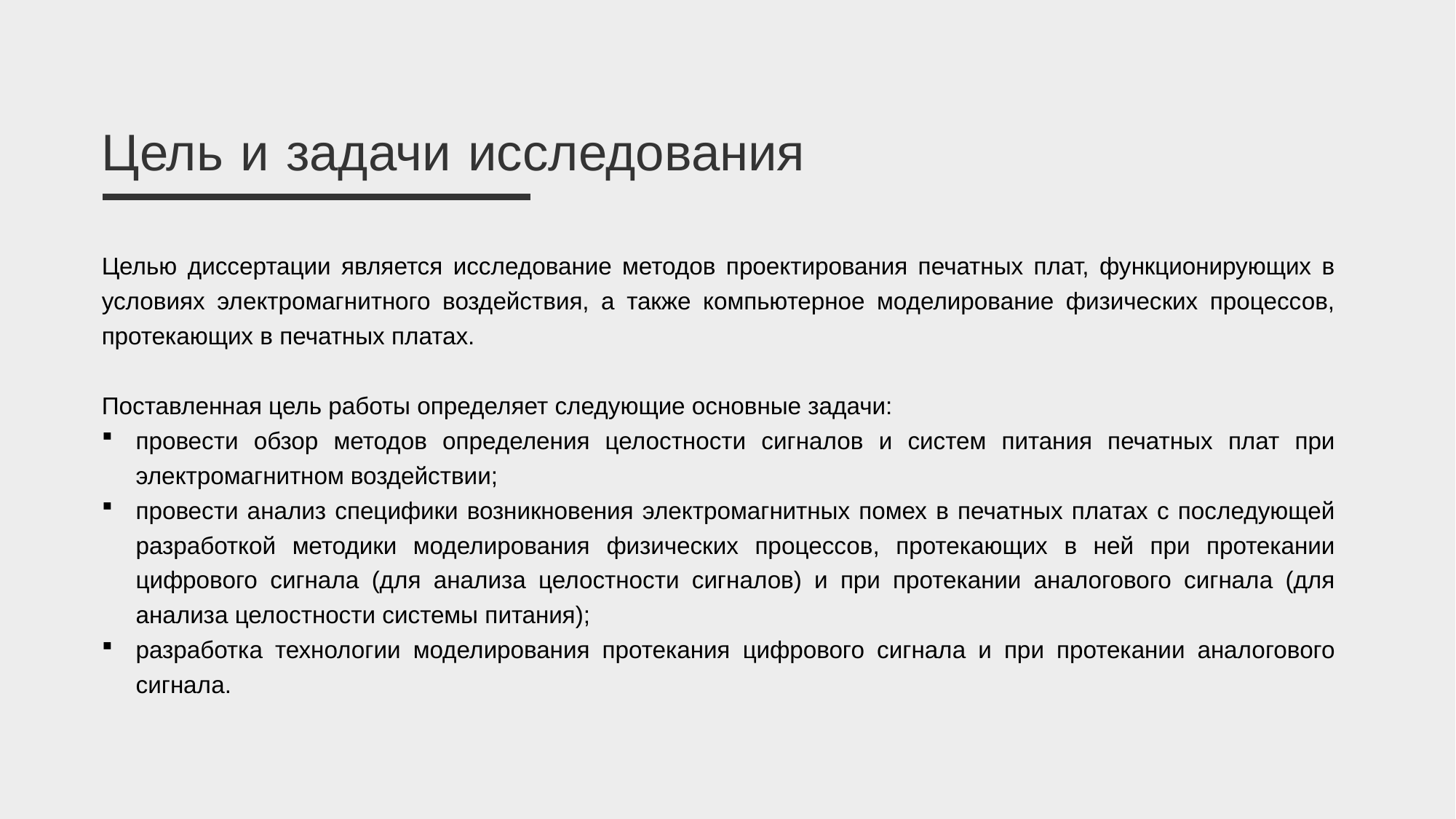

Цель и задачи исследования
Целью диссертации является исследование методов проектирования печатных плат, функционирующих в условиях электромагнитного воздействия, а также компьютерное моделирование физических процессов, протекающих в печатных платах.

Поставленная цель работы определяет следующие основные задачи:
провести обзор методов определения целостности сигналов и систем питания печатных плат при электромагнитном воздействии;
провести анализ специфики возникновения электромагнитных помех в печатных платах с последующей разработкой методики моделирования физических процессов, протекающих в ней при протекании цифрового сигнала (для анализа целостности сигналов) и при протекании аналогового сигнала (для анализа целостности системы питания);
разработка технологии моделирования протекания цифрового сигнала и при протекании аналогового сигнала.